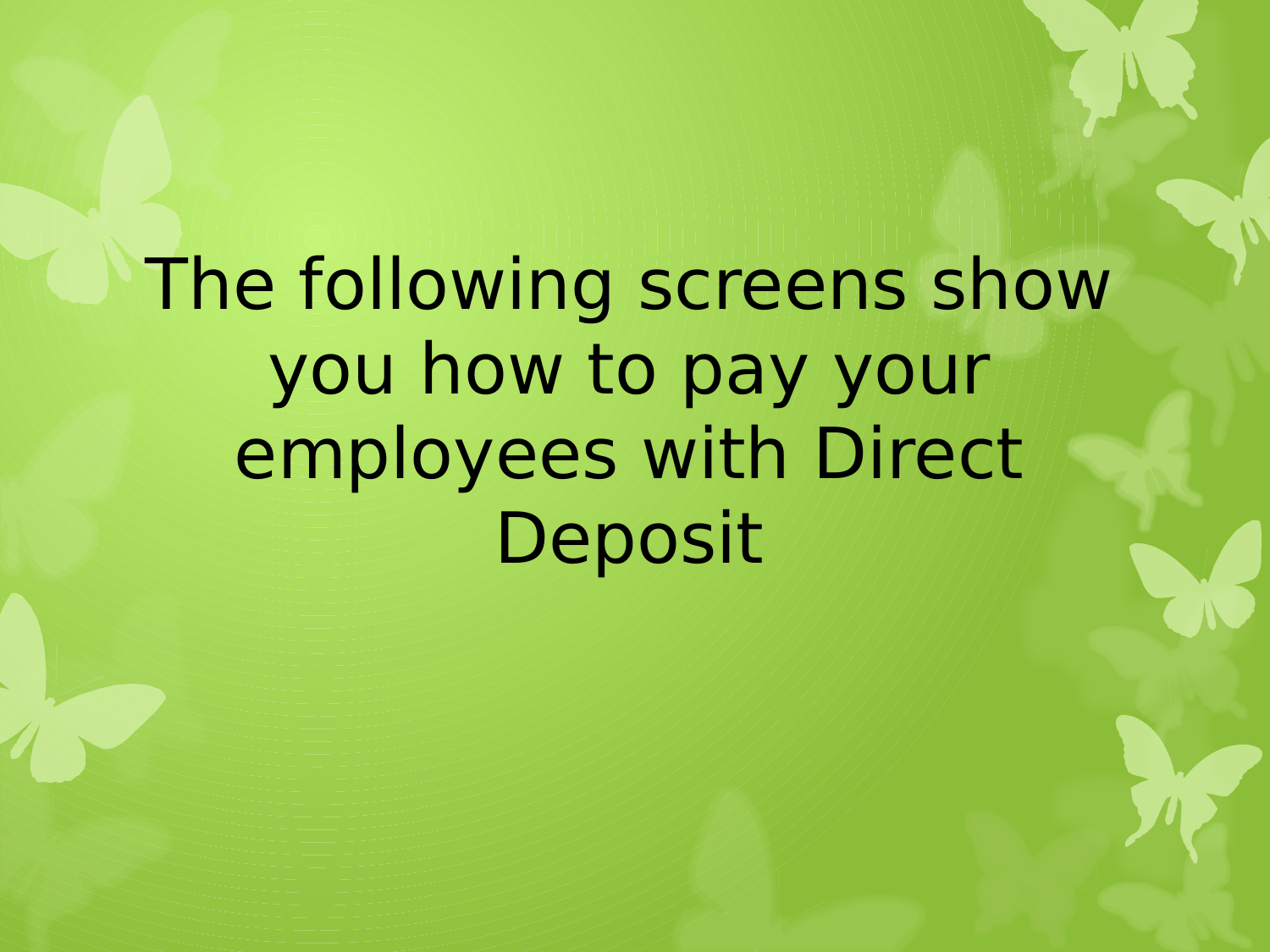

The following screens show you how to pay your employees with Direct Deposit